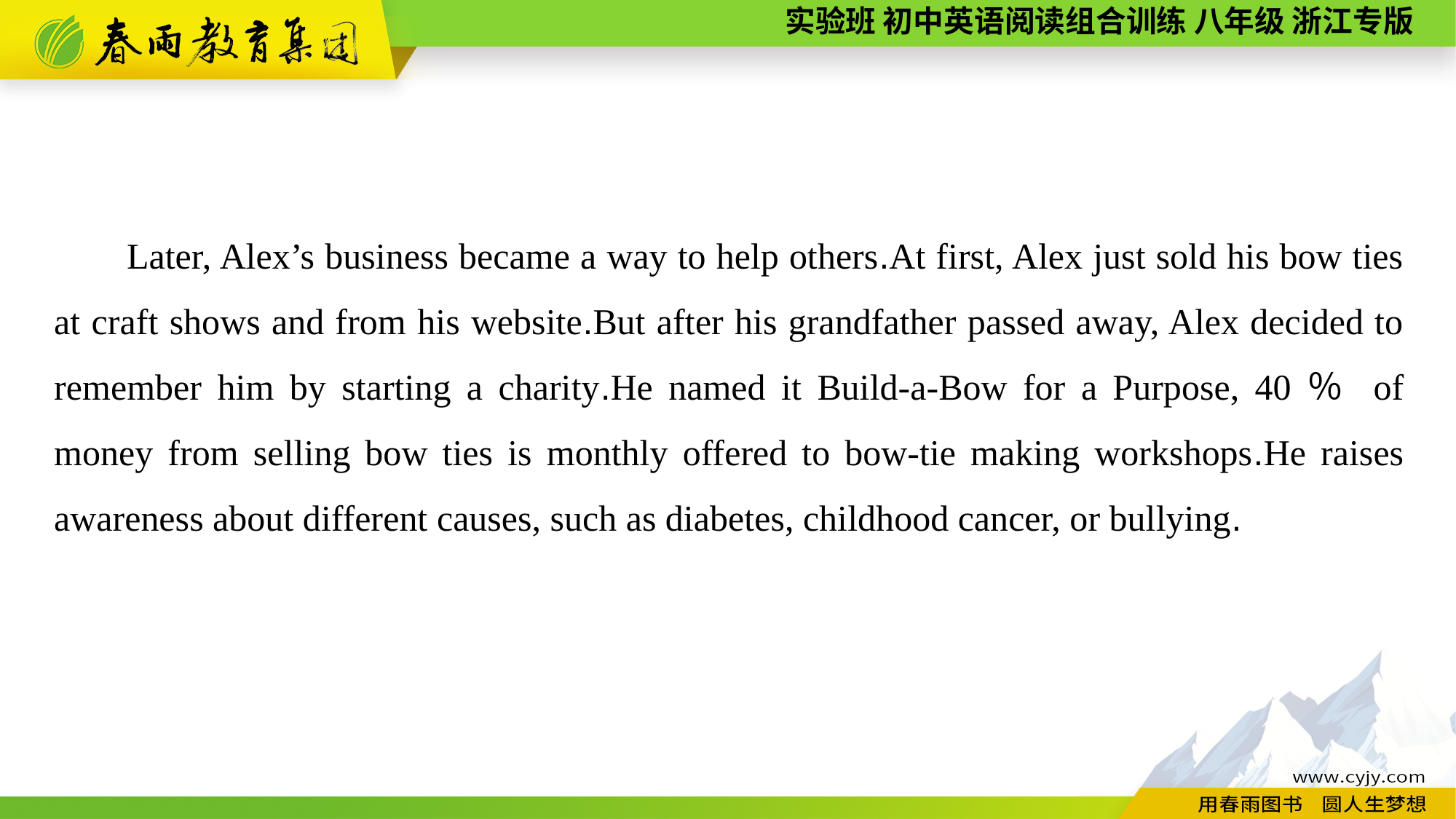

Later, Alex’s business became a way to help others.At first, Alex just sold his bow ties at craft shows and from his website.But after his grandfather passed away, Alex decided to remember him by starting a charity.He named it Build-a-Bow for a Purpose, 40％ of money from selling bow ties is monthly offered to bow-tie making workshops.He raises awareness about different causes, such as diabetes, childhood cancer, or bullying.